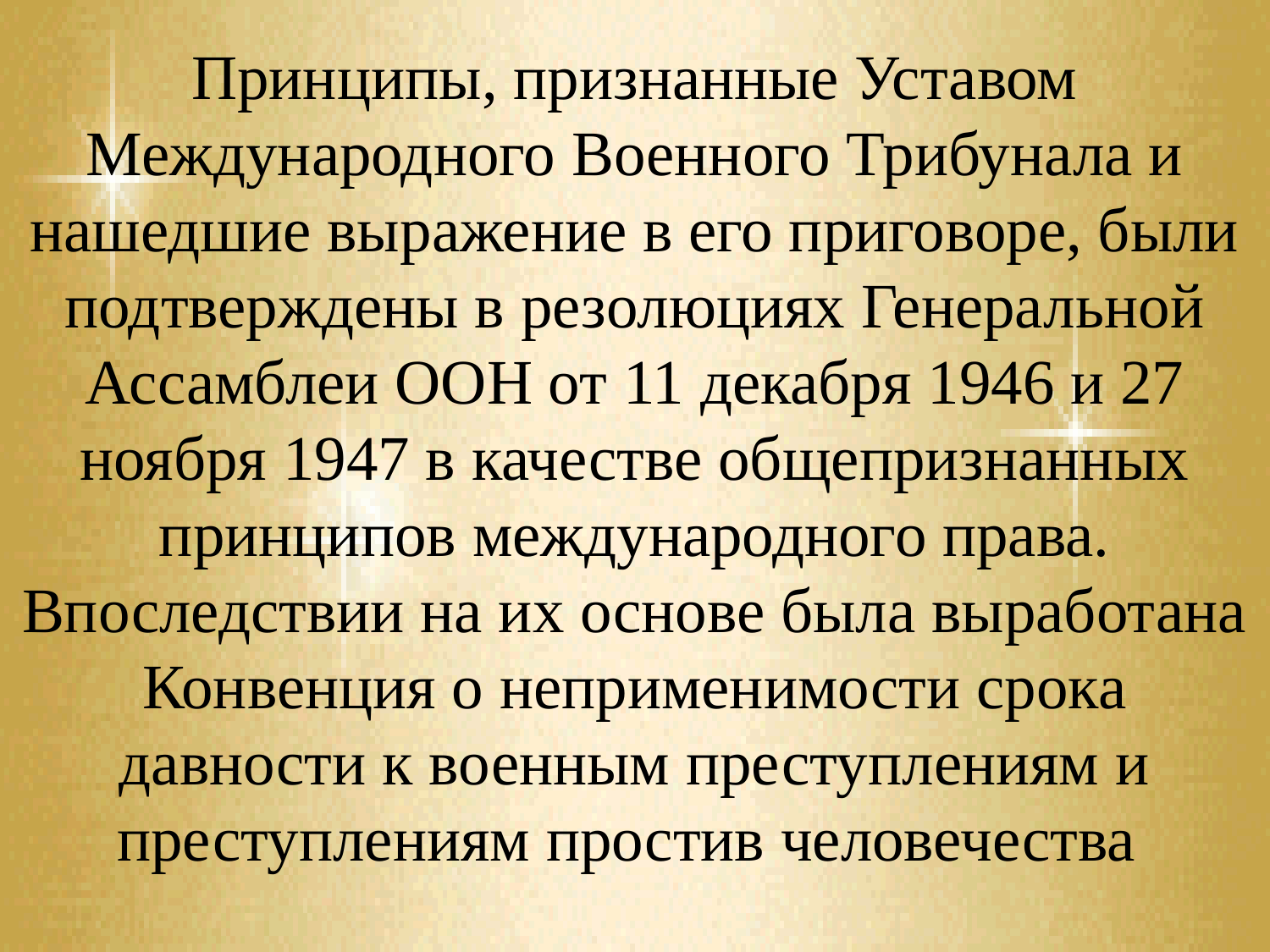

Принципы, признанные Уставом Международного Военного Трибунала и нашедшие выражение в его приговоре, были подтверждены в резолюциях Генеральной Ассамблеи ООН от 11 декабря 1946 и 27 ноября 1947 в качестве общепризнанных принципов международного права. Впоследствии на их основе была выработана Конвенция о неприменимости срока давности к военным преступлениям и преступлениям простив человечества